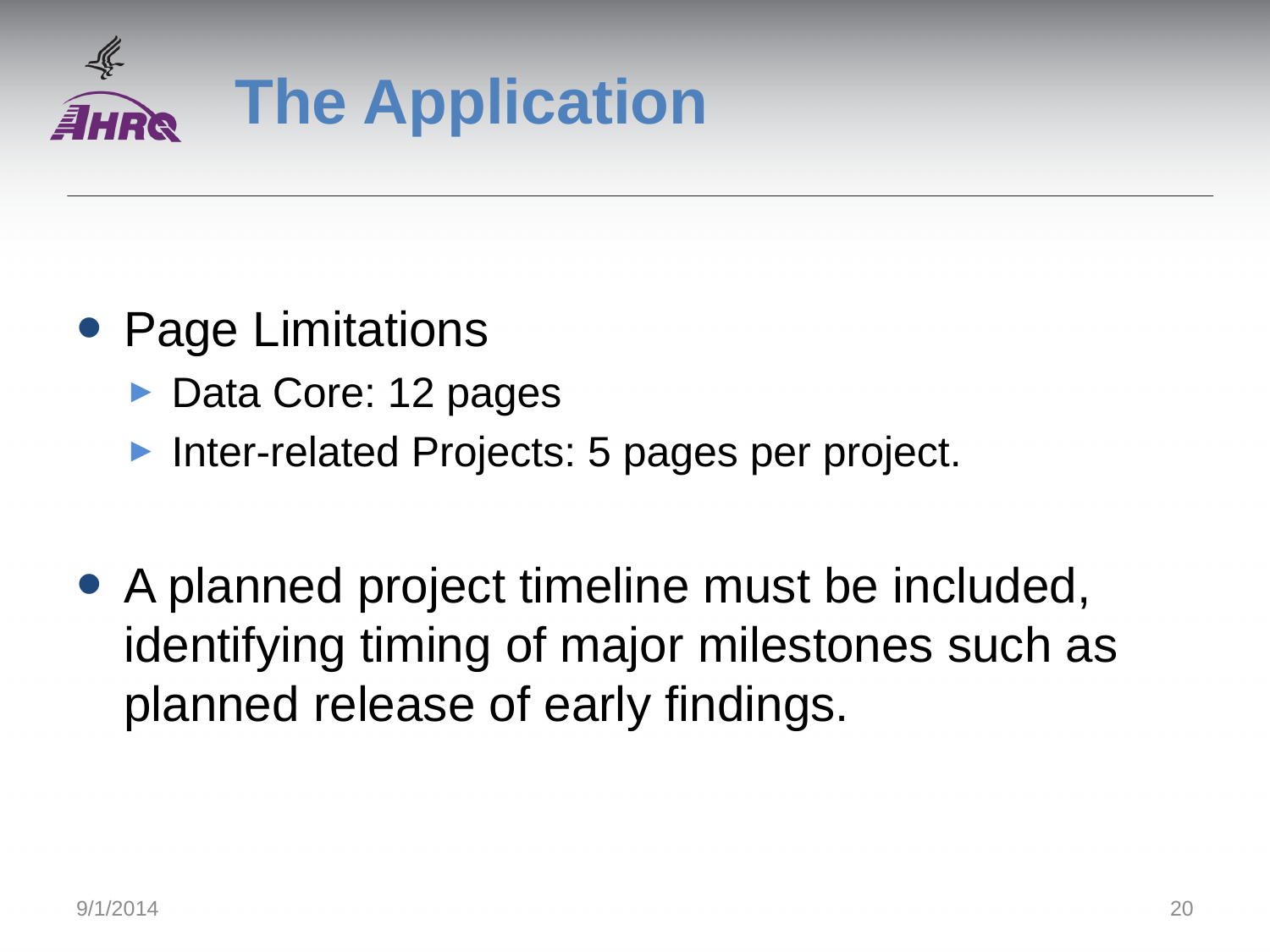

# The Application

Page Limitations
Data Core: 12 pages
Inter-related Projects: 5 pages per project.

A planned project timeline must be included, identifying timing of major milestones such as planned release of early findings.
9/1/2014
20